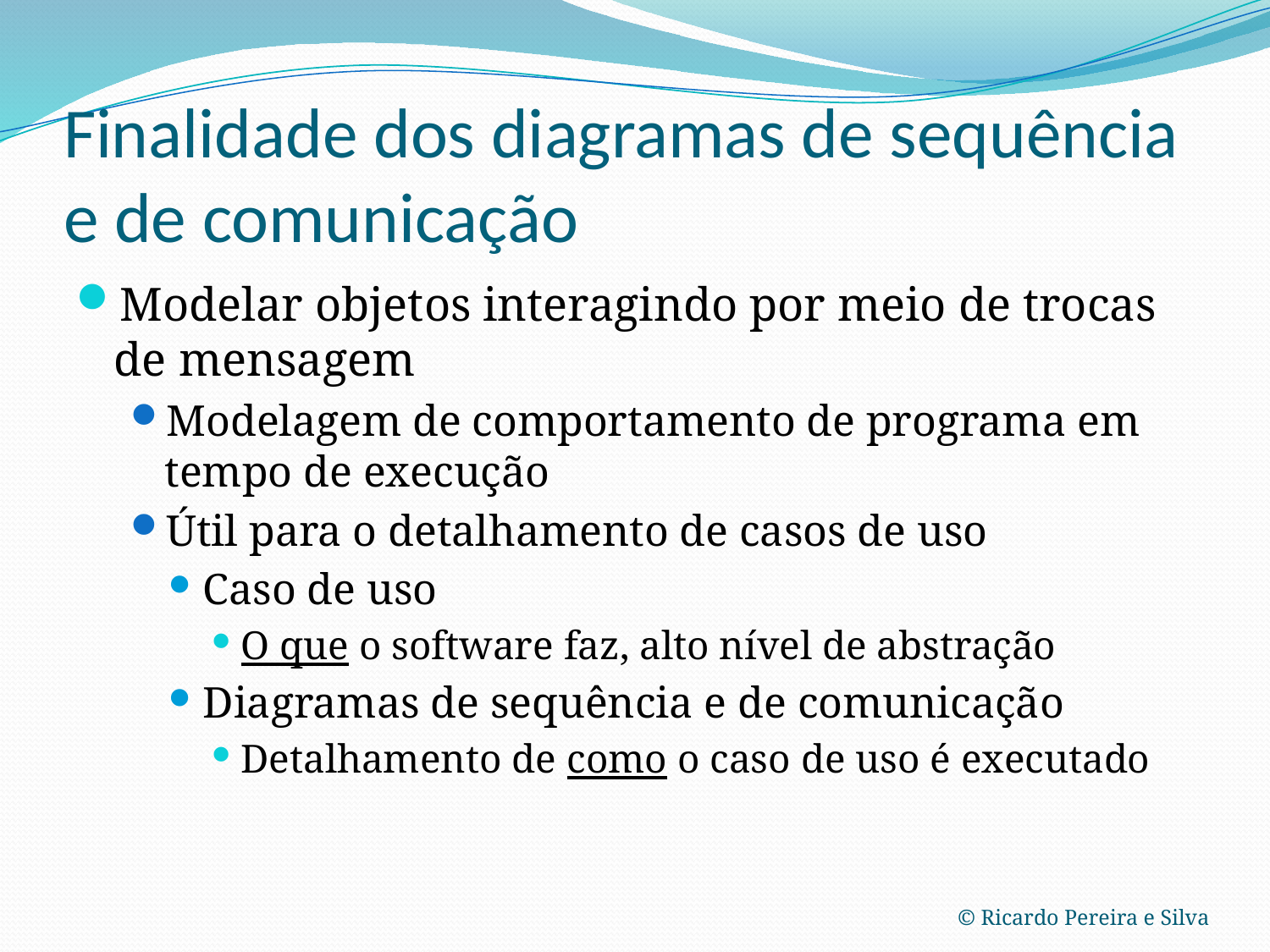

# Finalidade dos diagramas de sequência e de comunicação
Modelar objetos interagindo por meio de trocas de mensagem
Modelagem de comportamento de programa em tempo de execução
Útil para o detalhamento de casos de uso
Caso de uso
O que o software faz, alto nível de abstração
Diagramas de sequência e de comunicação
Detalhamento de como o caso de uso é executado
© Ricardo Pereira e Silva